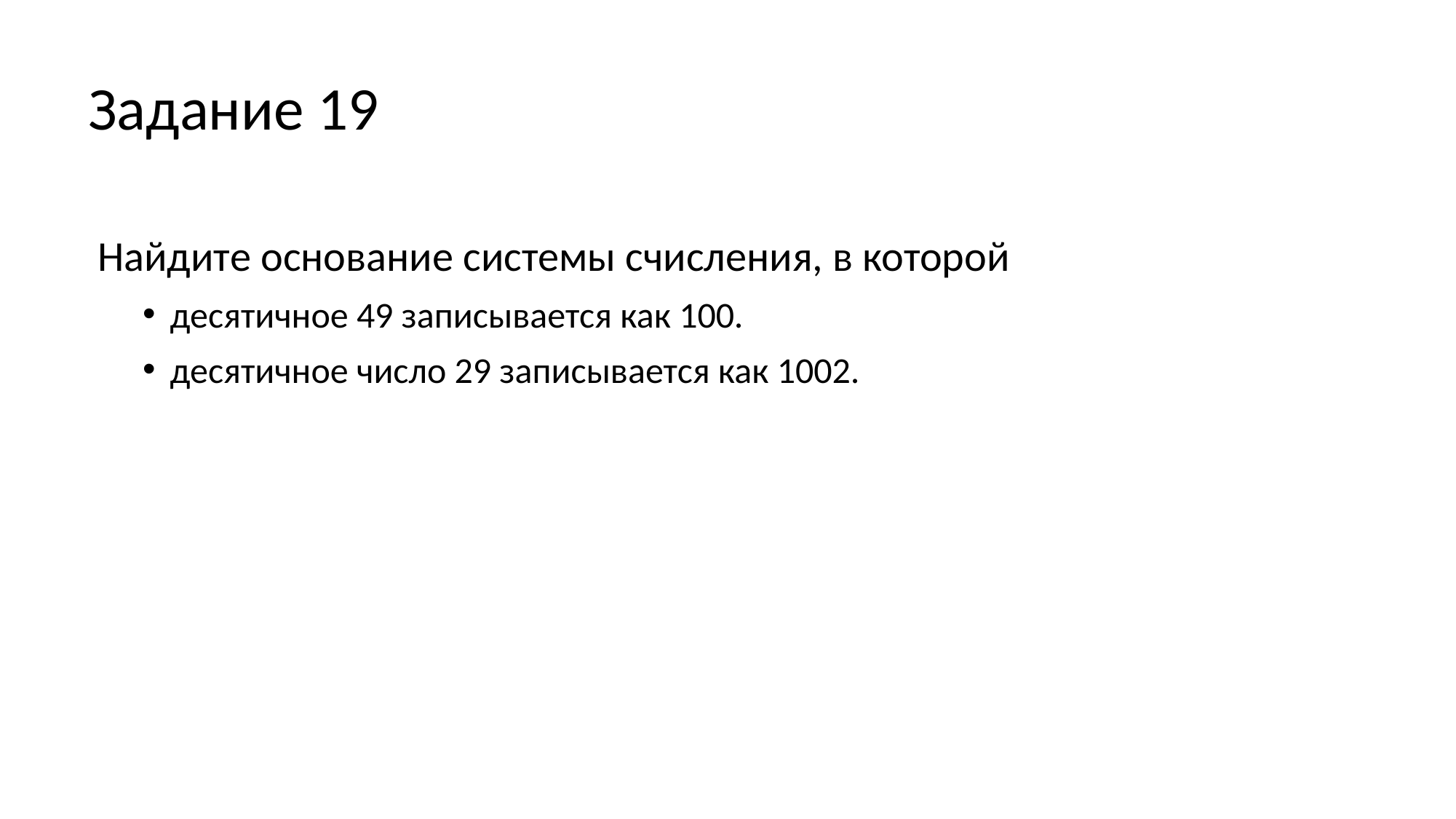

# Задание 19
 Найдите основание системы счисления, в которой
десятичное 49 записывается как 100.
десятичное число 29 записывается как 1002.